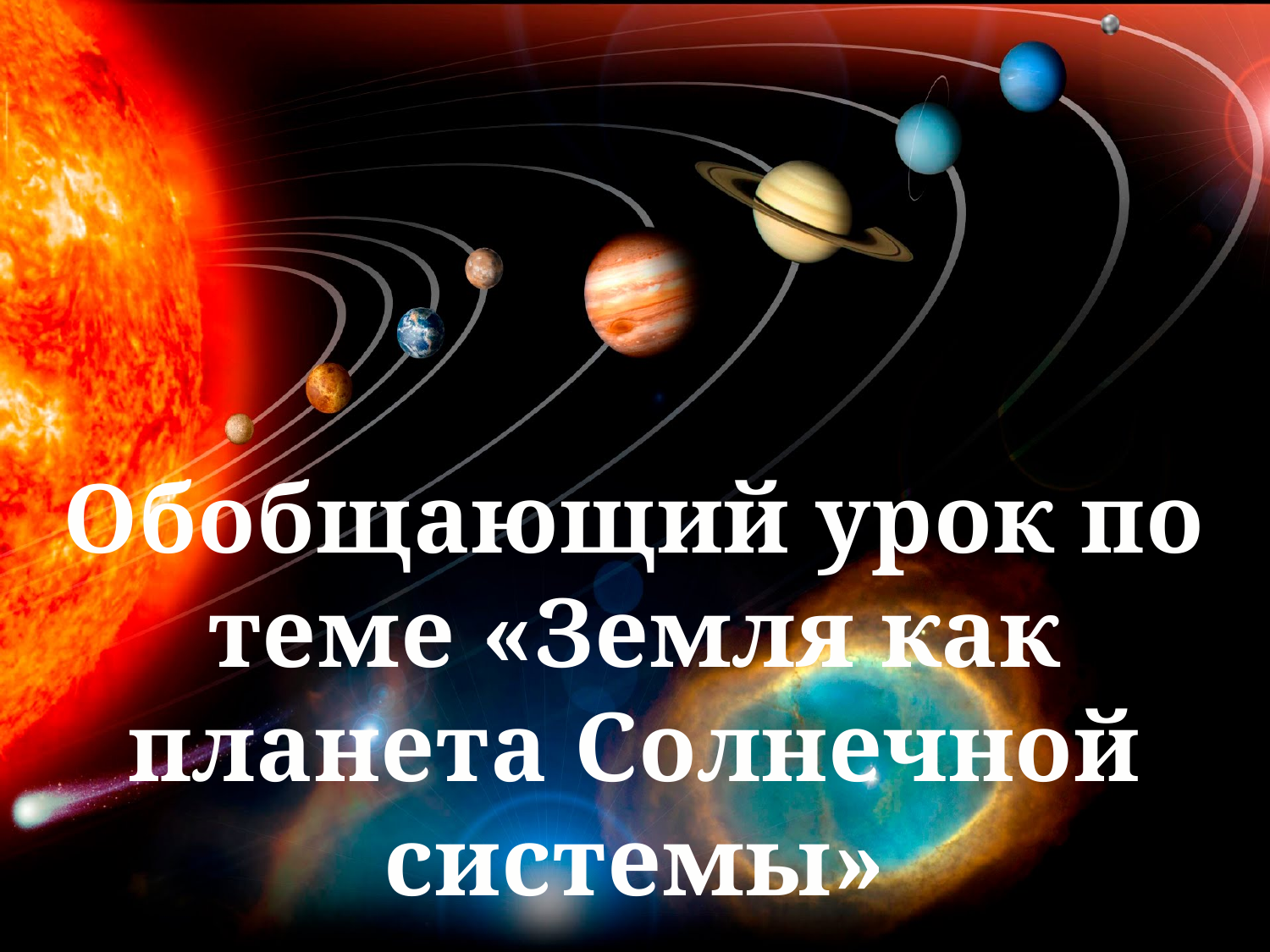

# Обобщающий урок по теме «Земля как планета Солнечной системы»